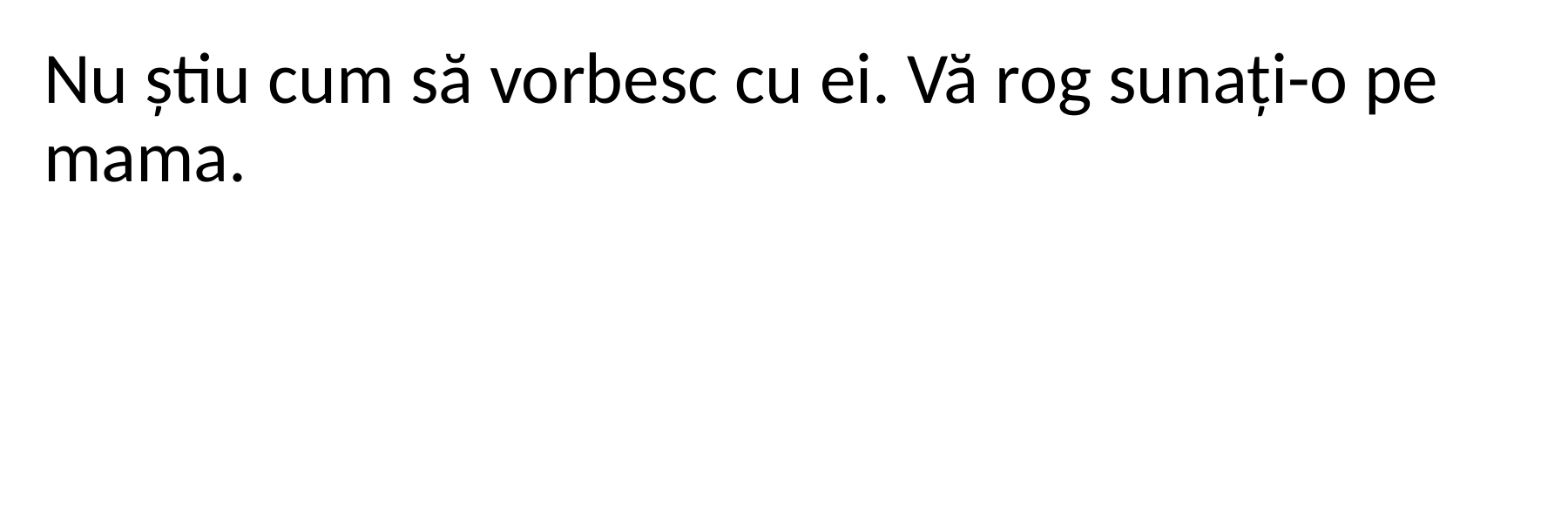

Nu știu cum să vorbesc cu ei. Vă rog sunați-o pe mama.